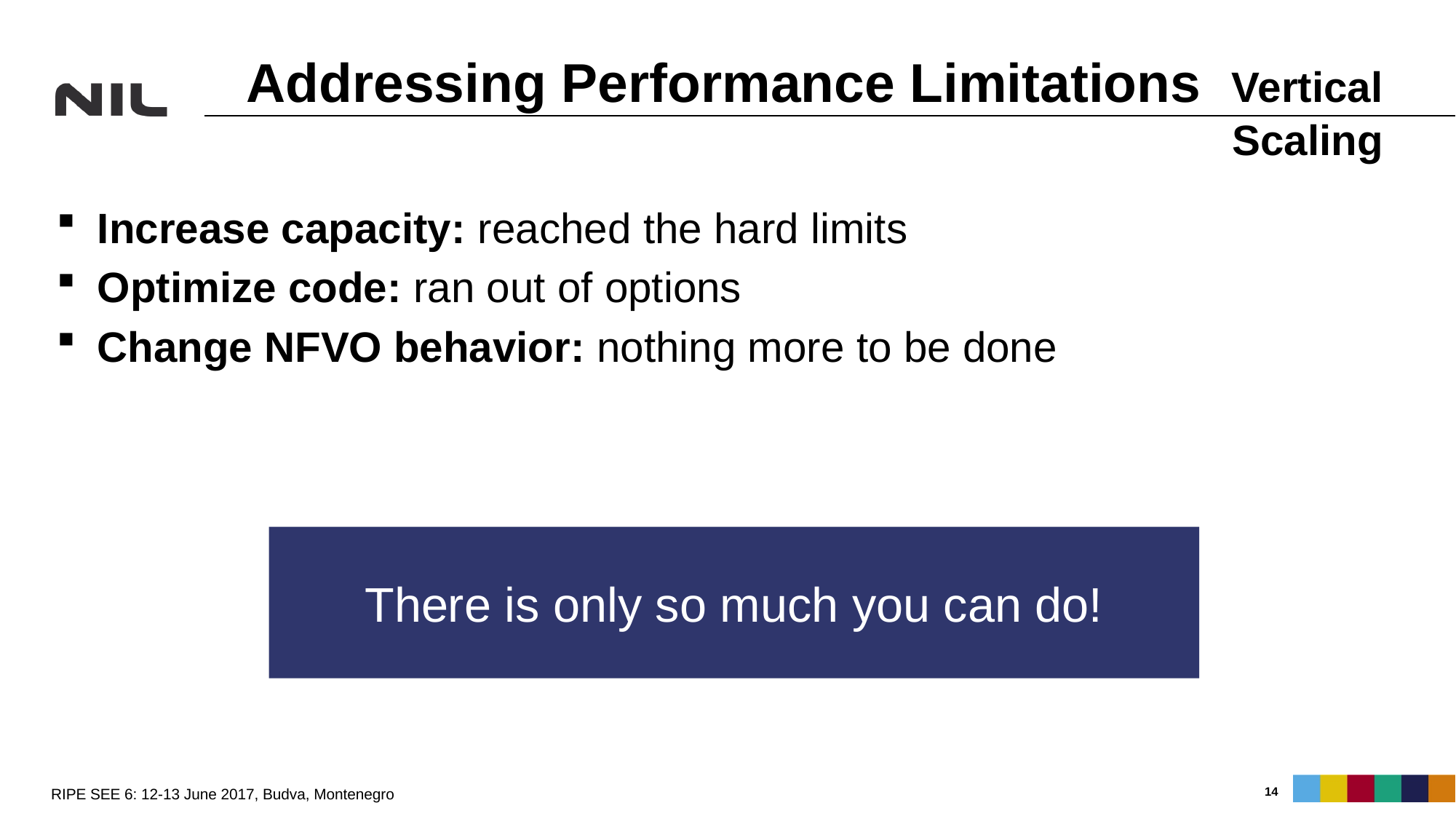

# Addressing Performance Limitations  Vertical Scaling
Increase capacity: reached the hard limits
Optimize code: ran out of options
Change NFVO behavior: nothing more to be done

There is only so much you can do!